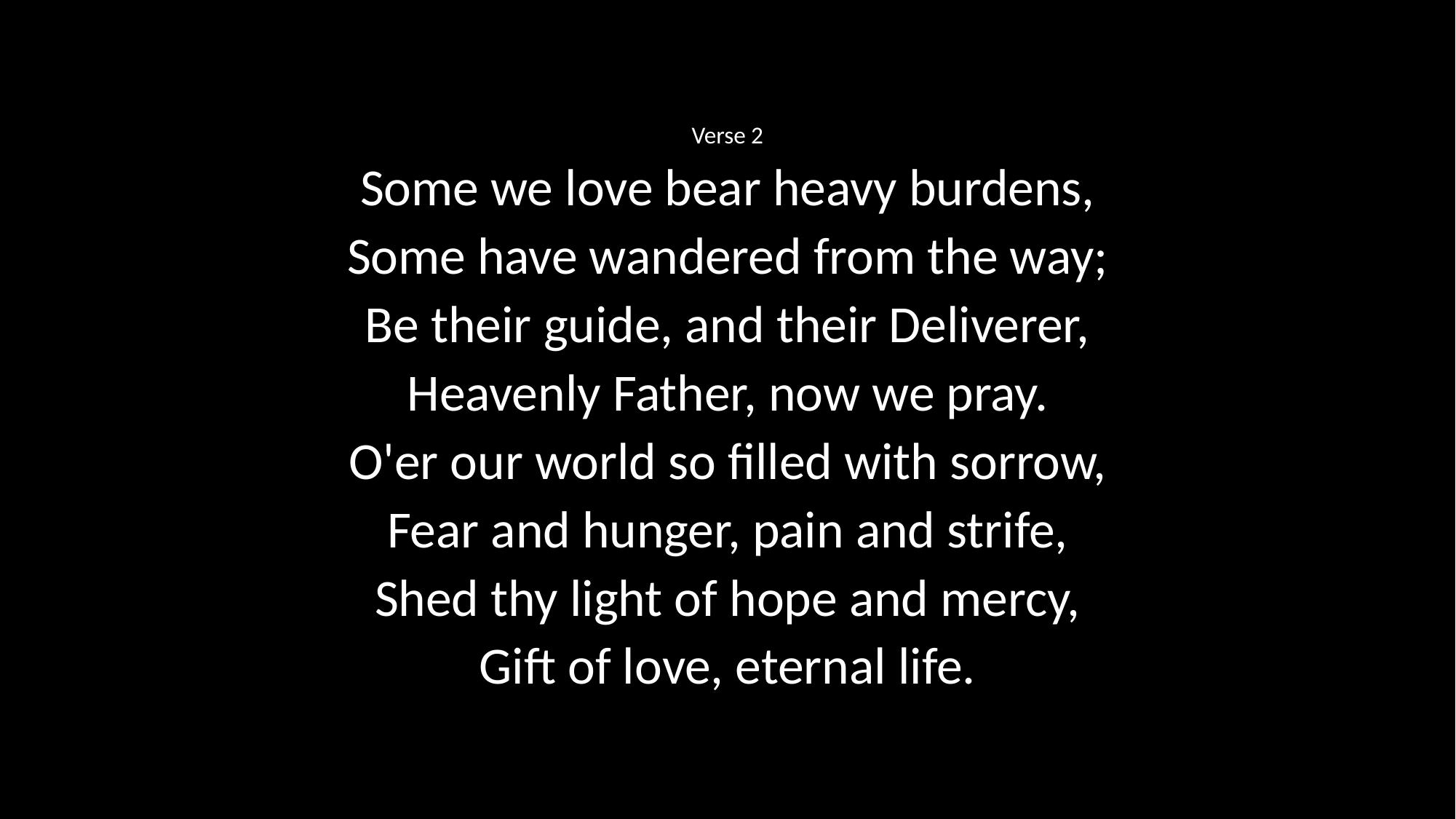

Verse 2
Some we love bear heavy burdens,
Some have wandered from the way;
Be their guide, and their Deliverer,
Heavenly Father, now we pray.
O'er our world so filled with sorrow,
Fear and hunger, pain and strife,
Shed thy light of hope and mercy,
Gift of love, eternal life.